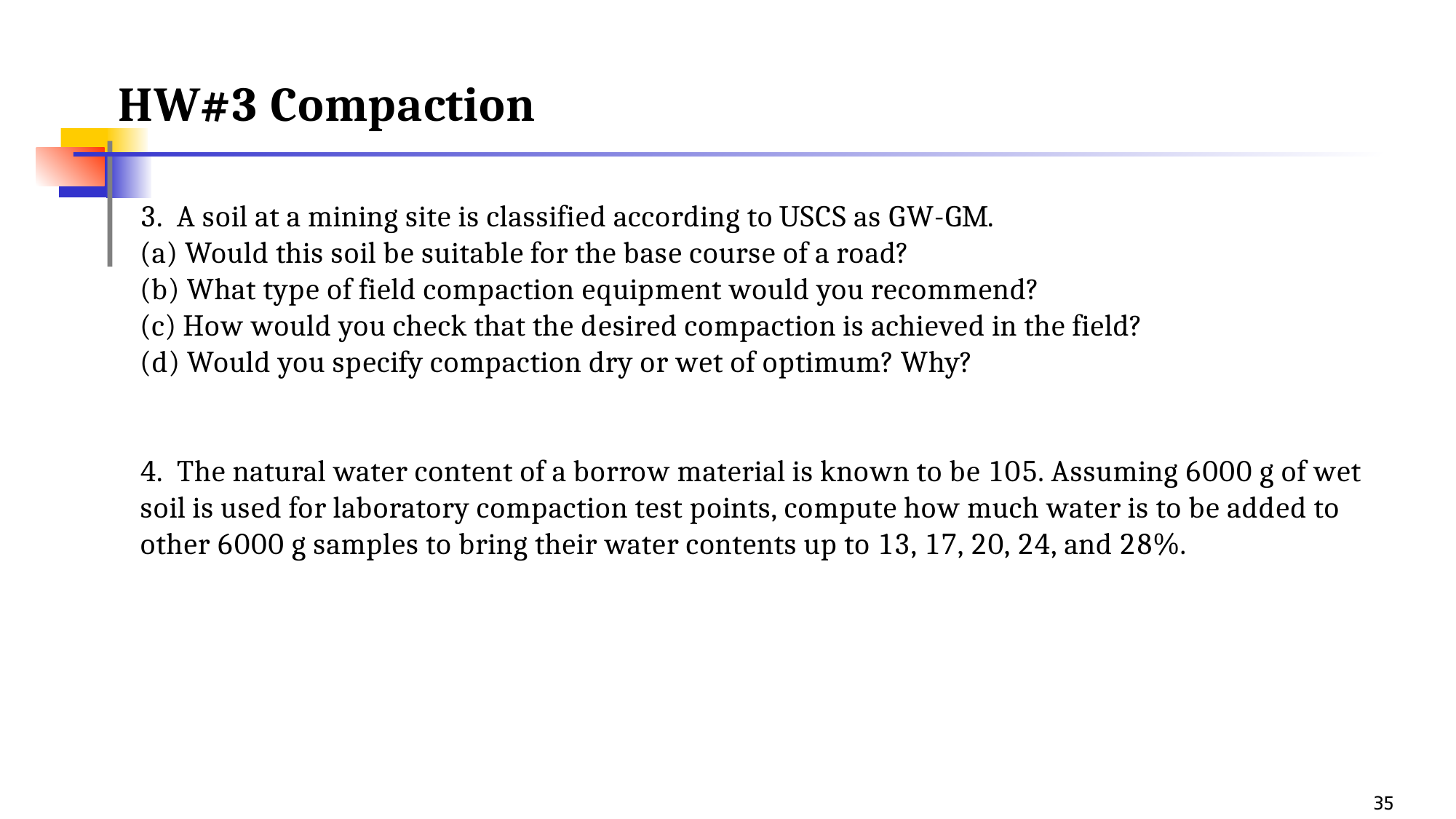

# HW#3 Compaction
3.  A soil at a mining site is classified according to USCS as GW-GM.
(a) Would this soil be suitable for the base course of a road?
(b) What type of field compaction equipment would you recommend?
(c) How would you check that the desired compaction is achieved in the field?
(d) Would you specify compaction dry or wet of optimum? Why?

4.  The natural water content of a borrow material is known to be 105. Assuming 6000 g of wet soil is used for laboratory compaction test points, compute how much water is to be added to other 6000 g samples to bring their water contents up to 13, 17, 20, 24, and 28%.